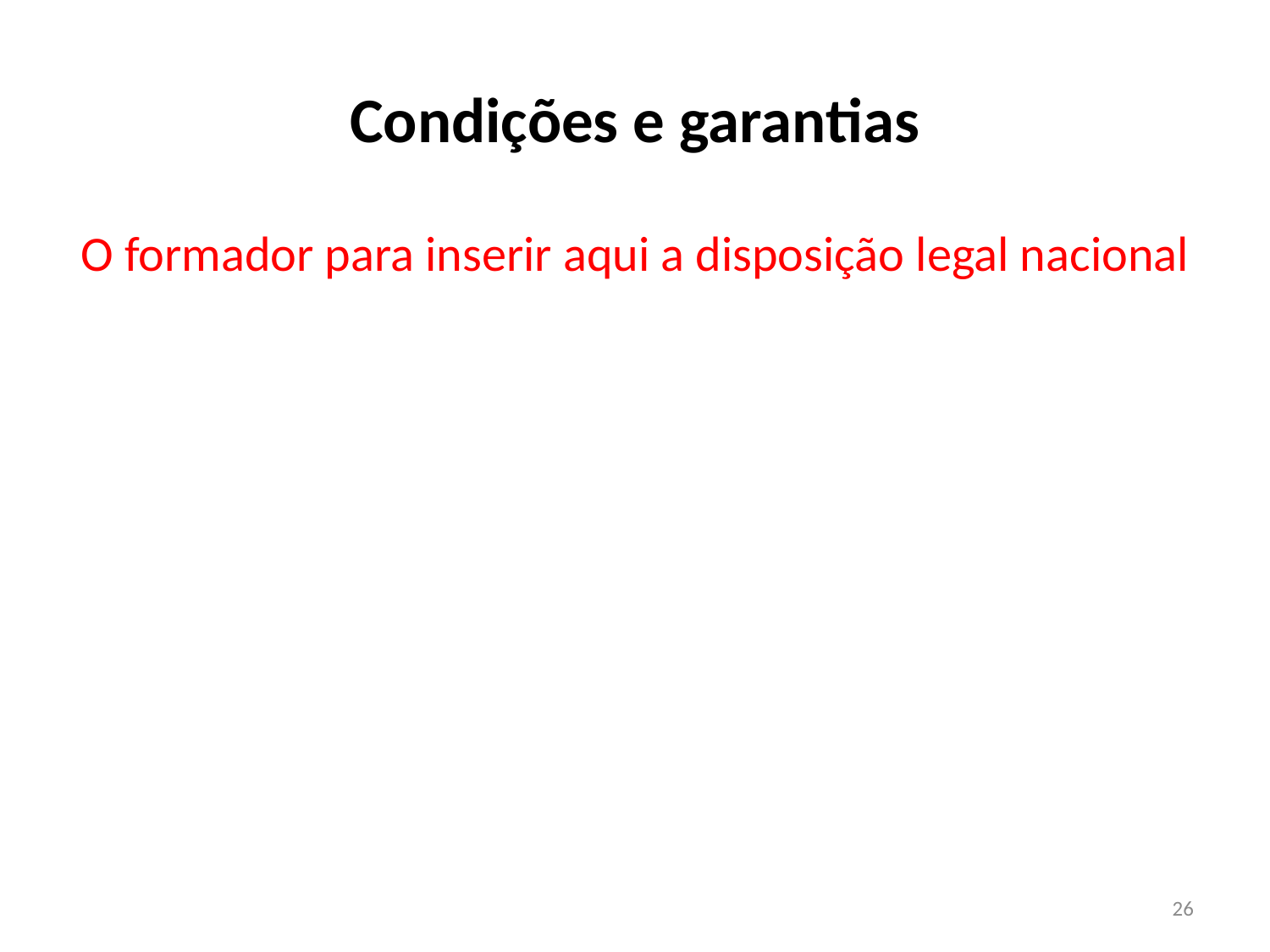

# Condições e garantias
O formador para inserir aqui a disposição legal nacional
26